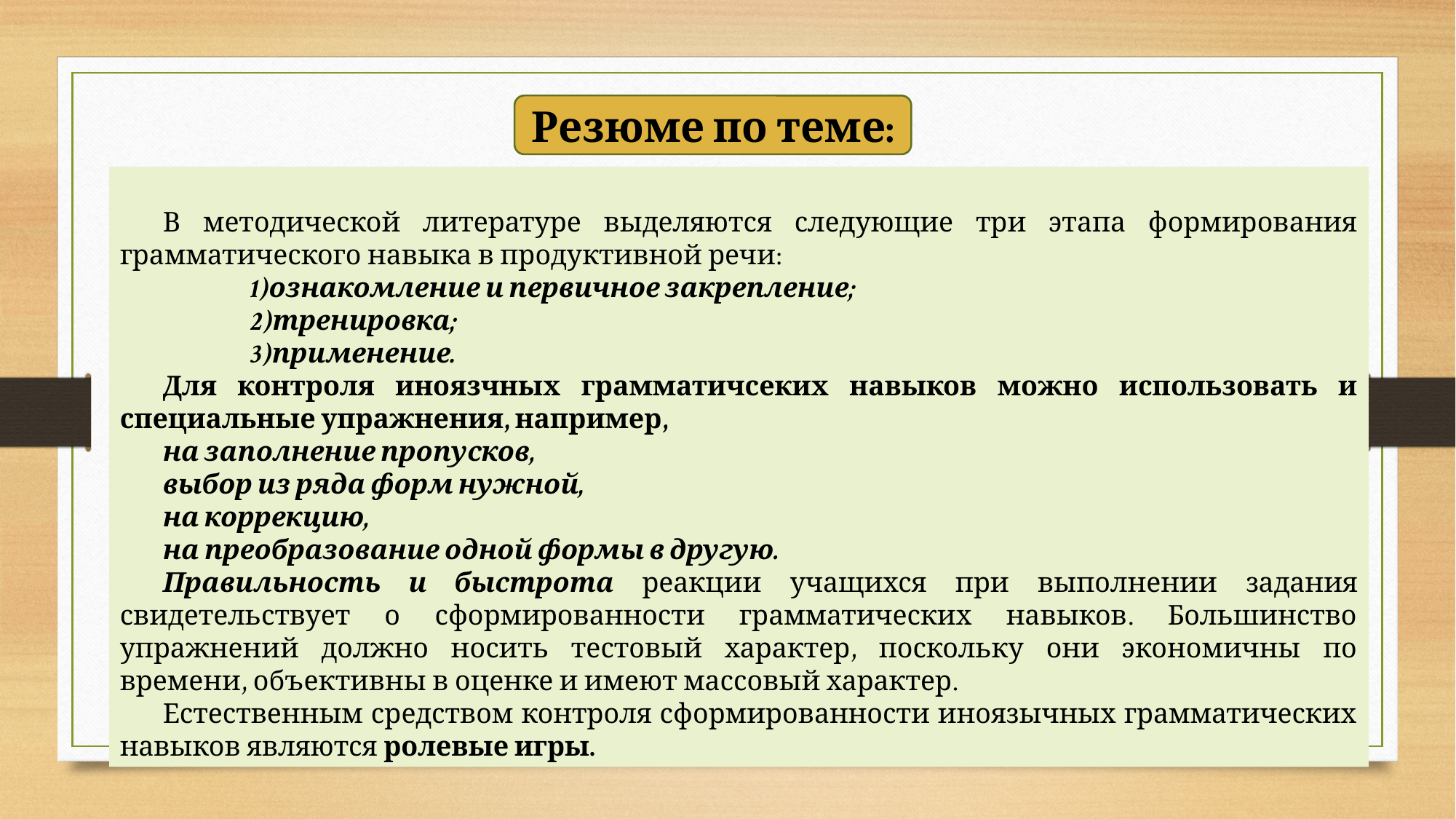

Резюме по теме:

В методической литературе выделяются следующие три этапа формирования грамматического навыка в продуктивной речи:
ознакомление и первичное закрепление;
тренировка;
применение.
Для контроля иноязчных грамматичсеких навыков можно использовать и специальные упражнения, например,
на заполнение пропусков,
выбор из ряда форм нужной,
на коррекцию,
на преобразование одной формы в другую.
Правильность и быстрота реакции учащихся при выполнении задания свидетельствует о сформированности грамматических навыков. Большинство упражнений должно носить тестовый характер, поскольку они экономичны по времени, объективны в оценке и имеют массовый характер.
Естественным средством контроля сформированности иноязычных грамматических навыков являются ролевые игры.